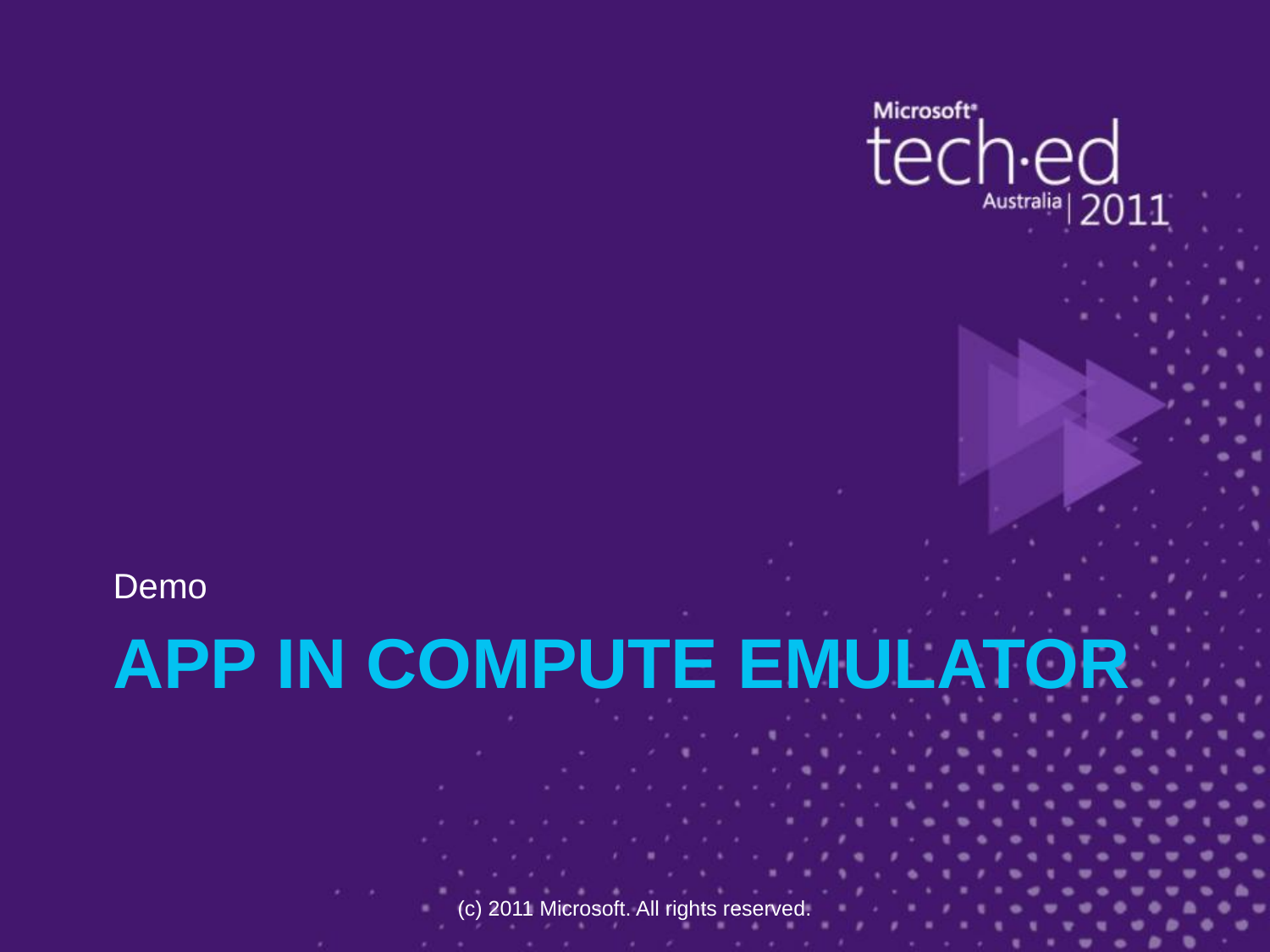

Demo
# App in Compute Emulator
(c) 2011 Microsoft. All rights reserved.